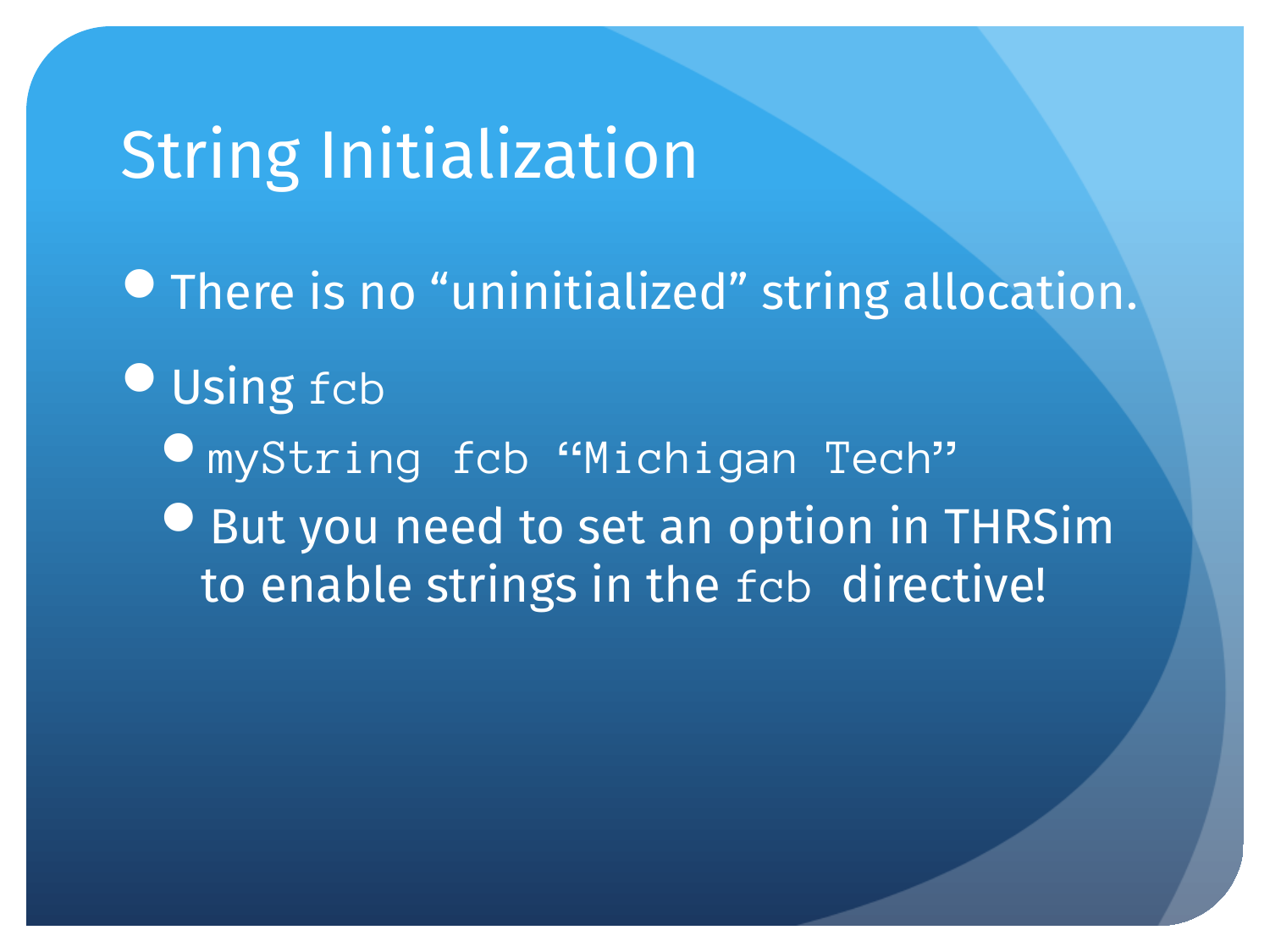

# String Initialization
There is no “uninitialized” string allocation.
Using fcb
myString fcb “Michigan Tech”
But you need to set an option in THRSim to enable strings in the fcb directive!